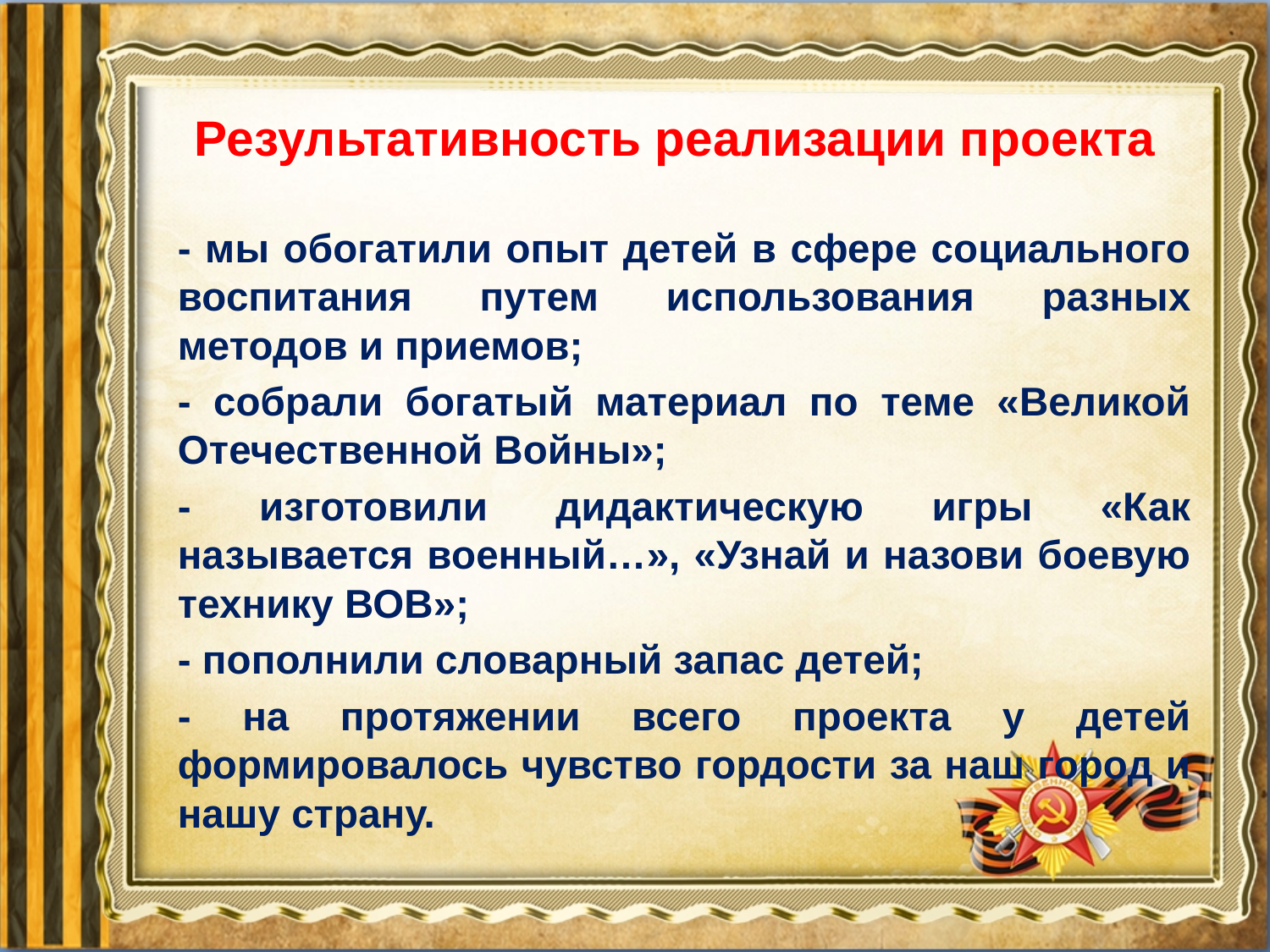

# Результативность реализации проекта
- мы обогатили опыт детей в сфере социального воспитания путем использования разных методов и приемов;
- собрали богатый материал по теме «Великой Отечественной Войны»;
- изготовили дидактическую игры «Как называется военный…», «Узнай и назови боевую технику ВОВ»;
- пополнили словарный запас детей;
- на протяжении всего проекта у детей формировалось чувство гордости за наш город и нашу страну.